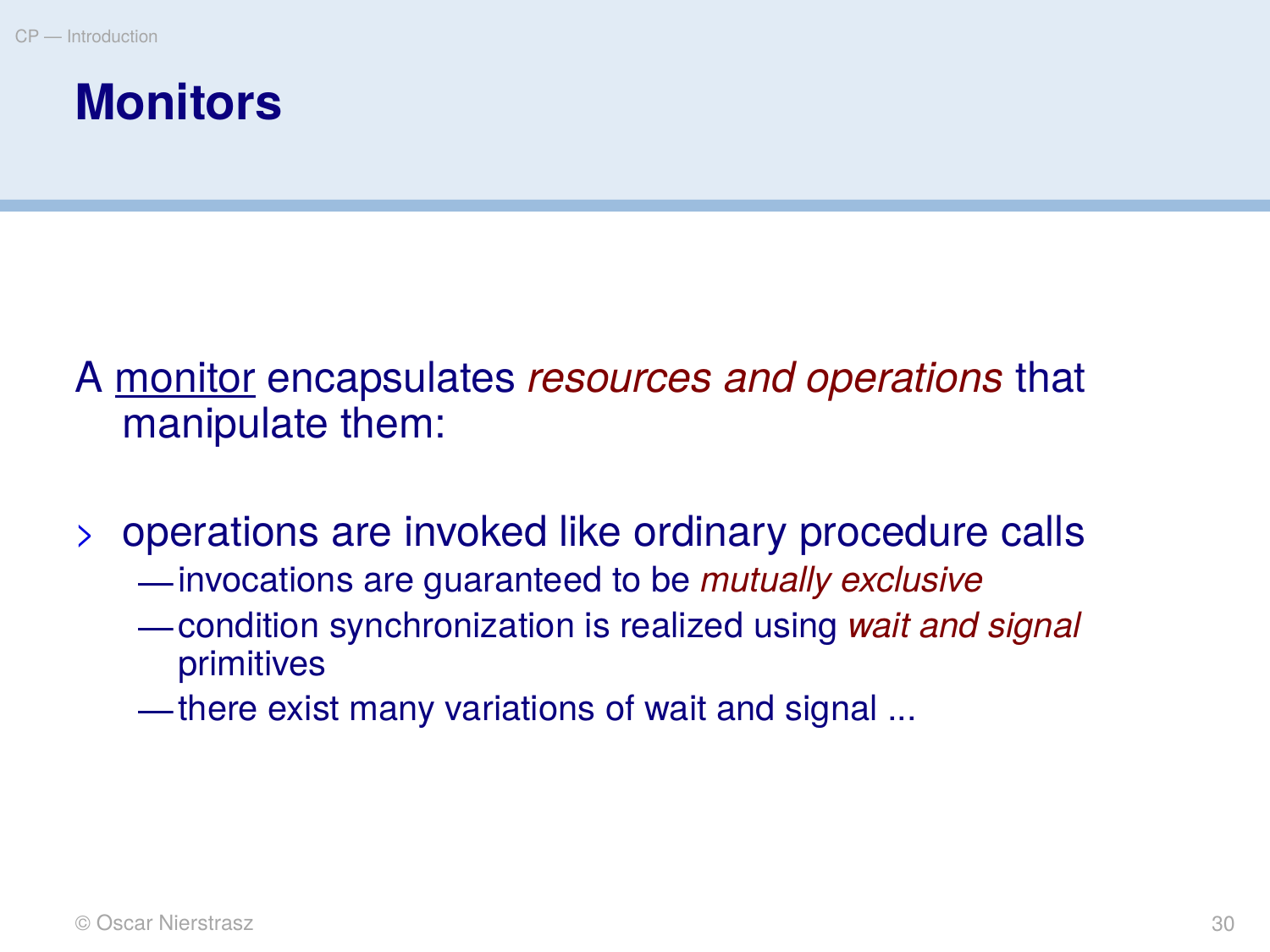

CP — Introduction
# Monitors
A monitor encapsulates resources and operations that manipulate them:

operations are invoked like ordinary procedure calls
invocations are guaranteed to be mutually exclusive
condition synchronization is realized using wait and signal primitives
there exist many variations of wait and signal ...
© Oscar Nierstrasz
30